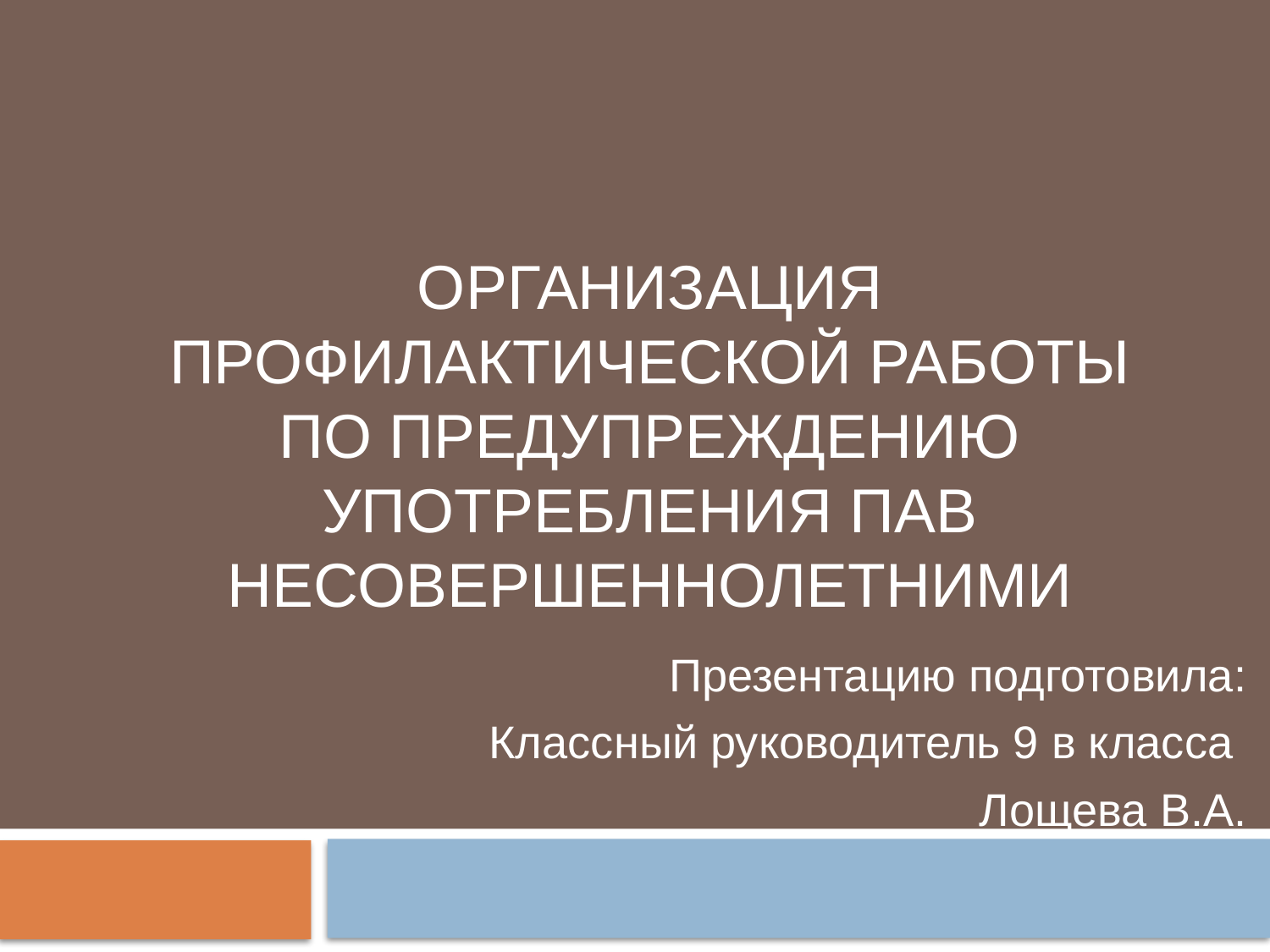

# Организация профилактической работы по предупреждению употребления ПАВ несовершеннолетними
Презентацию подготовила:
Классный руководитель 9 в класса
Лощева В.А.